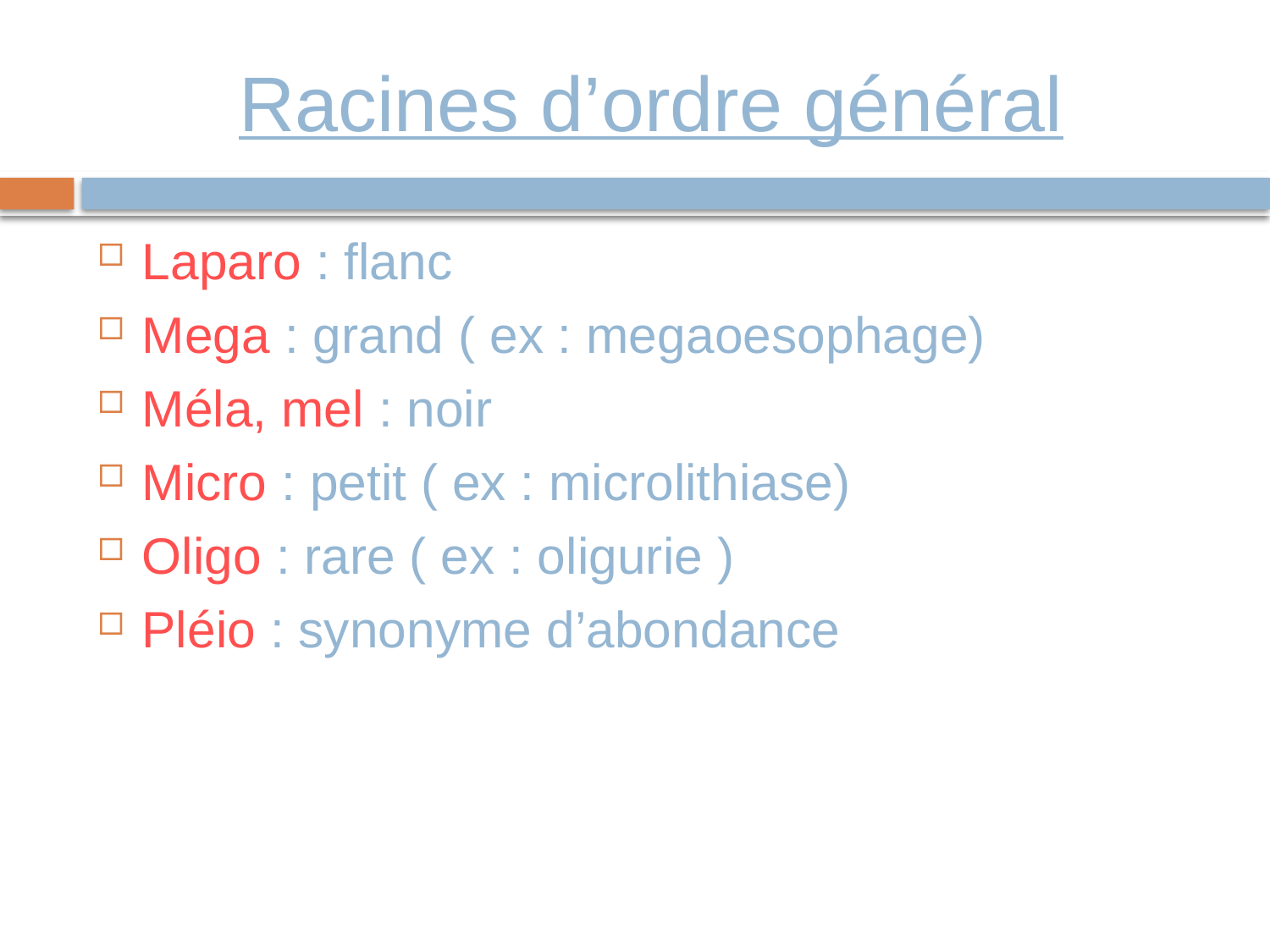

# Racines d’ordre général
Laparo : flanc
Mega : grand ( ex : megaoesophage)
Méla, mel : noir
Micro : petit ( ex : microlithiase)
Oligo : rare ( ex : oligurie )
Pléio : synonyme d’abondance